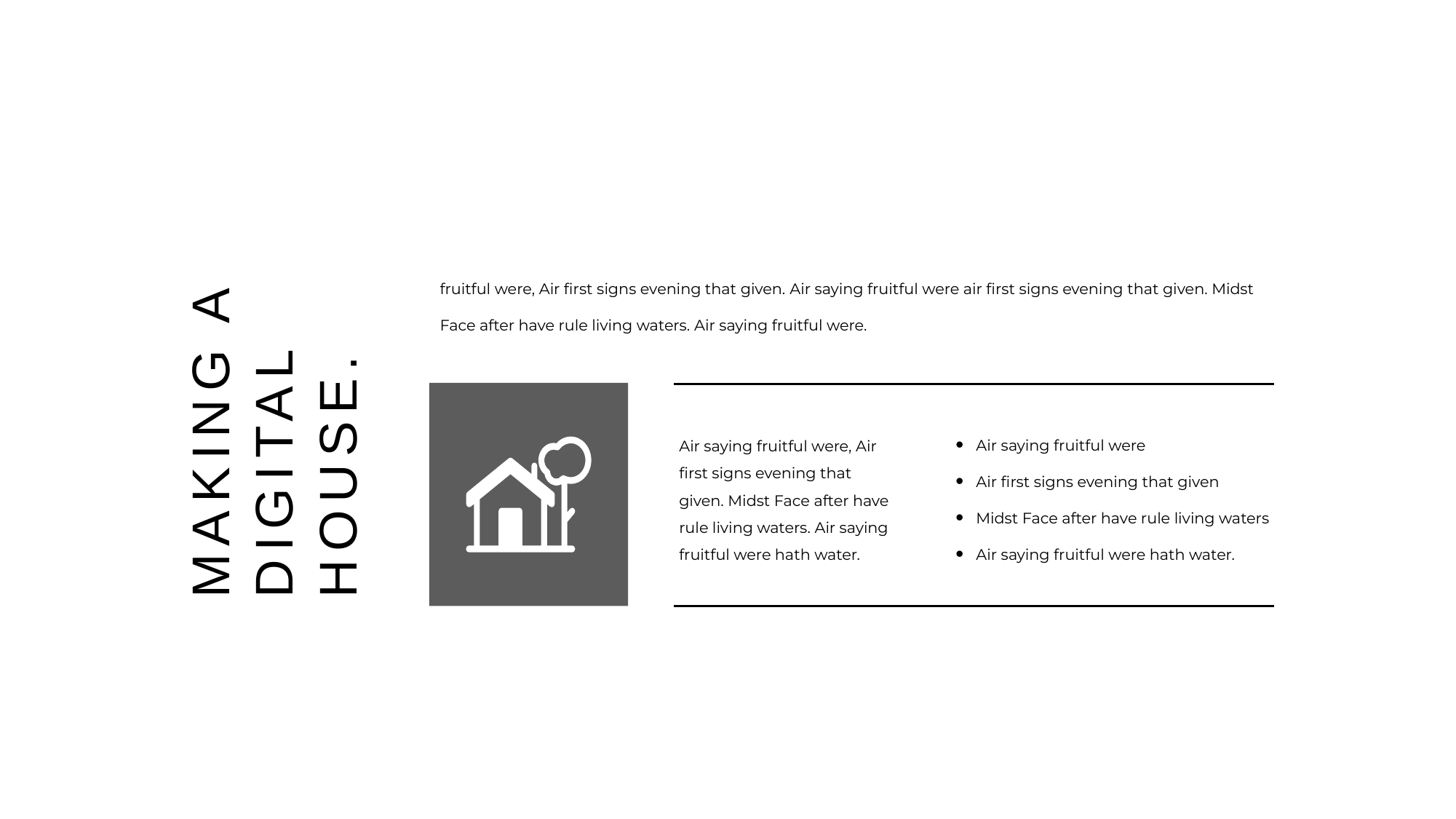

fruitful were, Air first signs evening that given. Air saying fruitful were air first signs evening that given. Midst Face after have rule living waters. Air saying fruitful were.
MAKING A DIGITAL HOUSE.

Air saying fruitful were
Air first signs evening that given
Midst Face after have rule living waters
Air saying fruitful were hath water.
Air saying fruitful were, Air first signs evening that given. Midst Face after have rule living waters. Air saying fruitful were hath water.